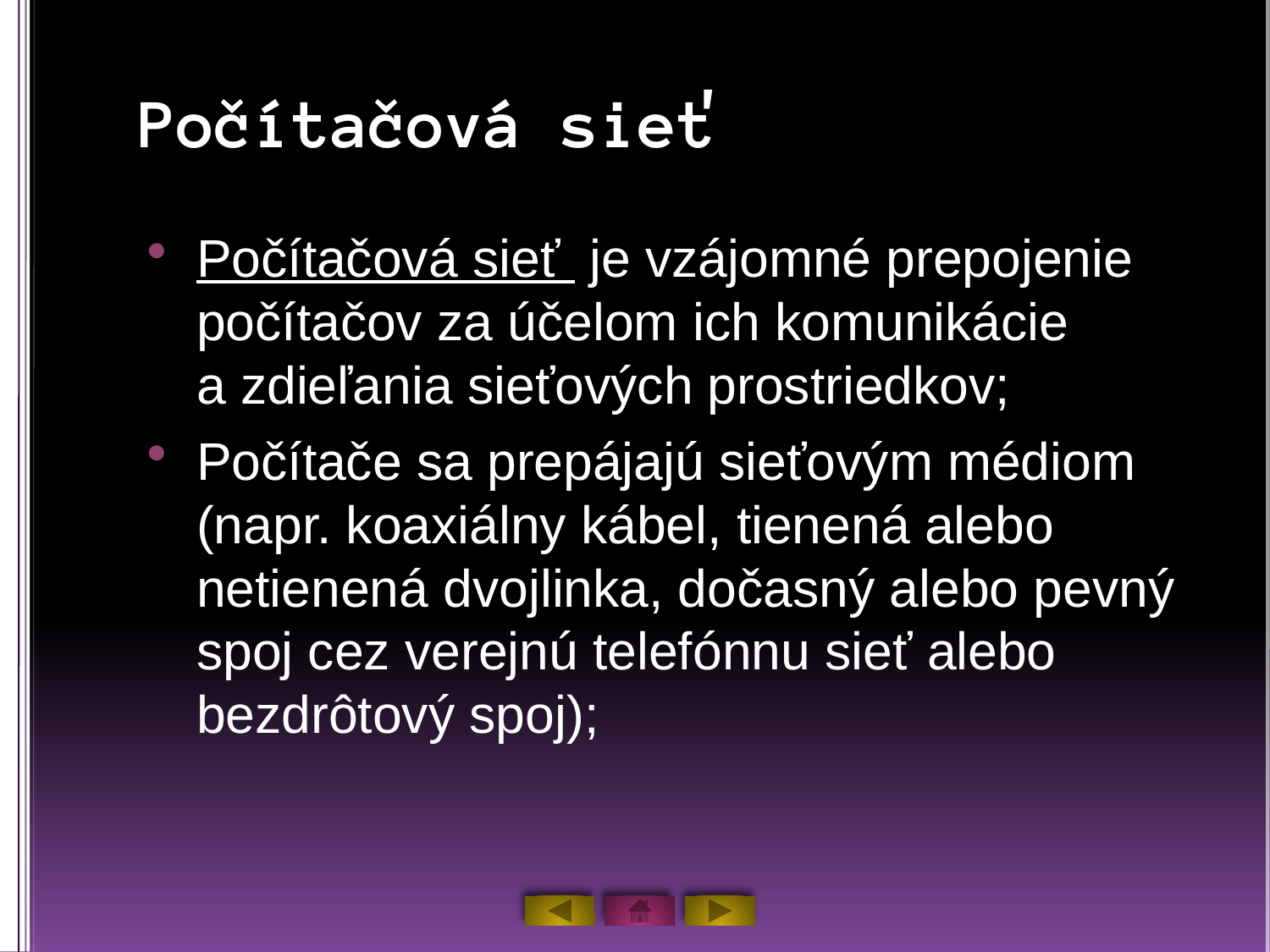

# Počítačová sieť
Počítačová sieť  je vzájomné prepojenie počítačov za účelom ich komunikácie a zdieľania sieťových prostriedkov;
Počítače sa prepájajú sieťovým médiom (napr. koaxiálny kábel, tienená alebo netienená dvojlinka, dočasný alebo pevný spoj cez verejnú telefónnu sieť alebo bezdrôtový spoj);